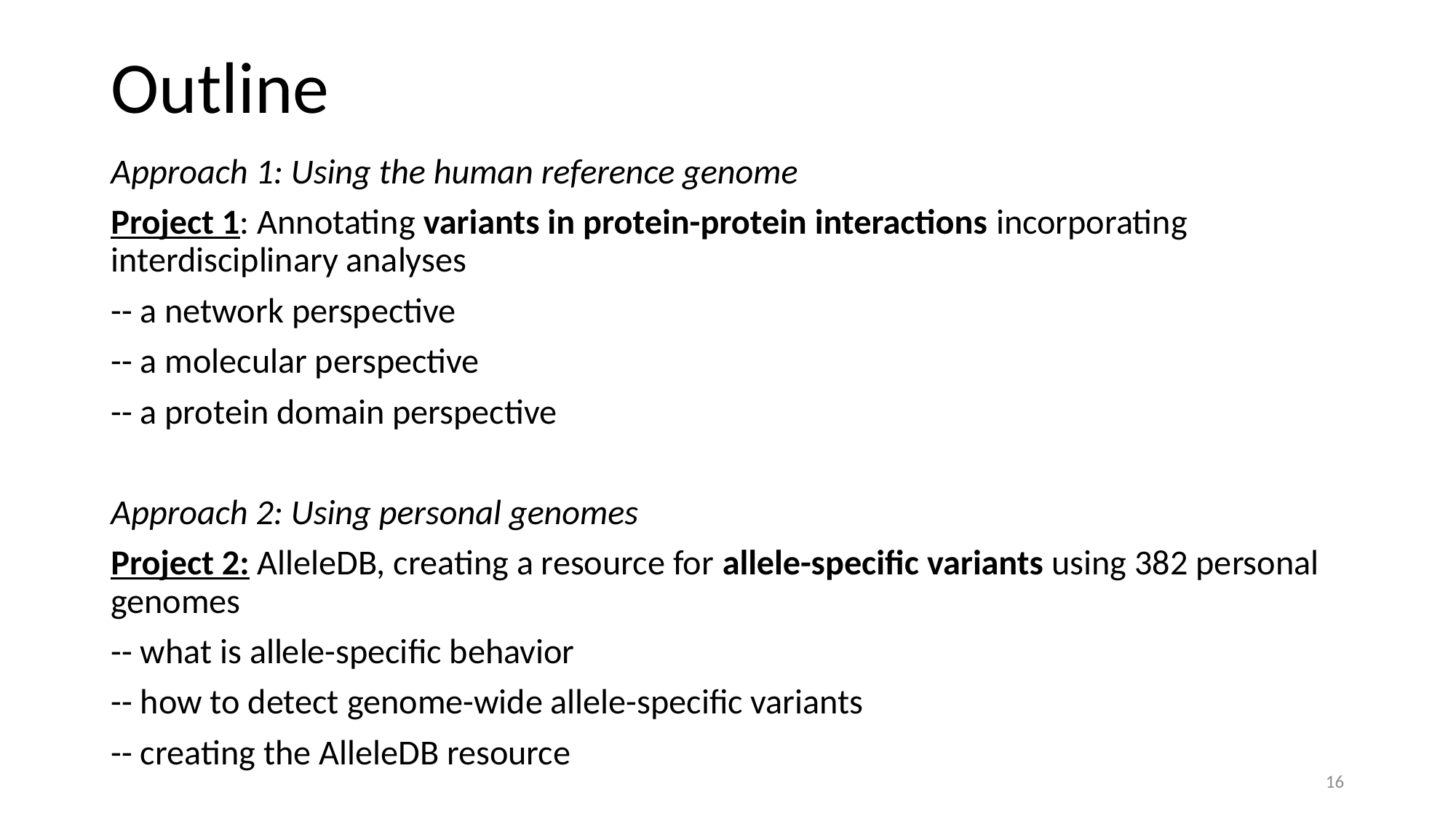

# Outline
Approach 1: Using the human reference genome
Project 1: Annotating variants in protein-protein interactions incorporating interdisciplinary analyses
-- a network perspective
-- a molecular perspective
-- a protein domain perspective

Approach 2: Using personal genomes
Project 2: AlleleDB, creating a resource for allele-specific variants using 382 personal genomes
-- what is allele-specific behavior
-- how to detect genome-wide allele-specific variants
-- creating the AlleleDB resource
16